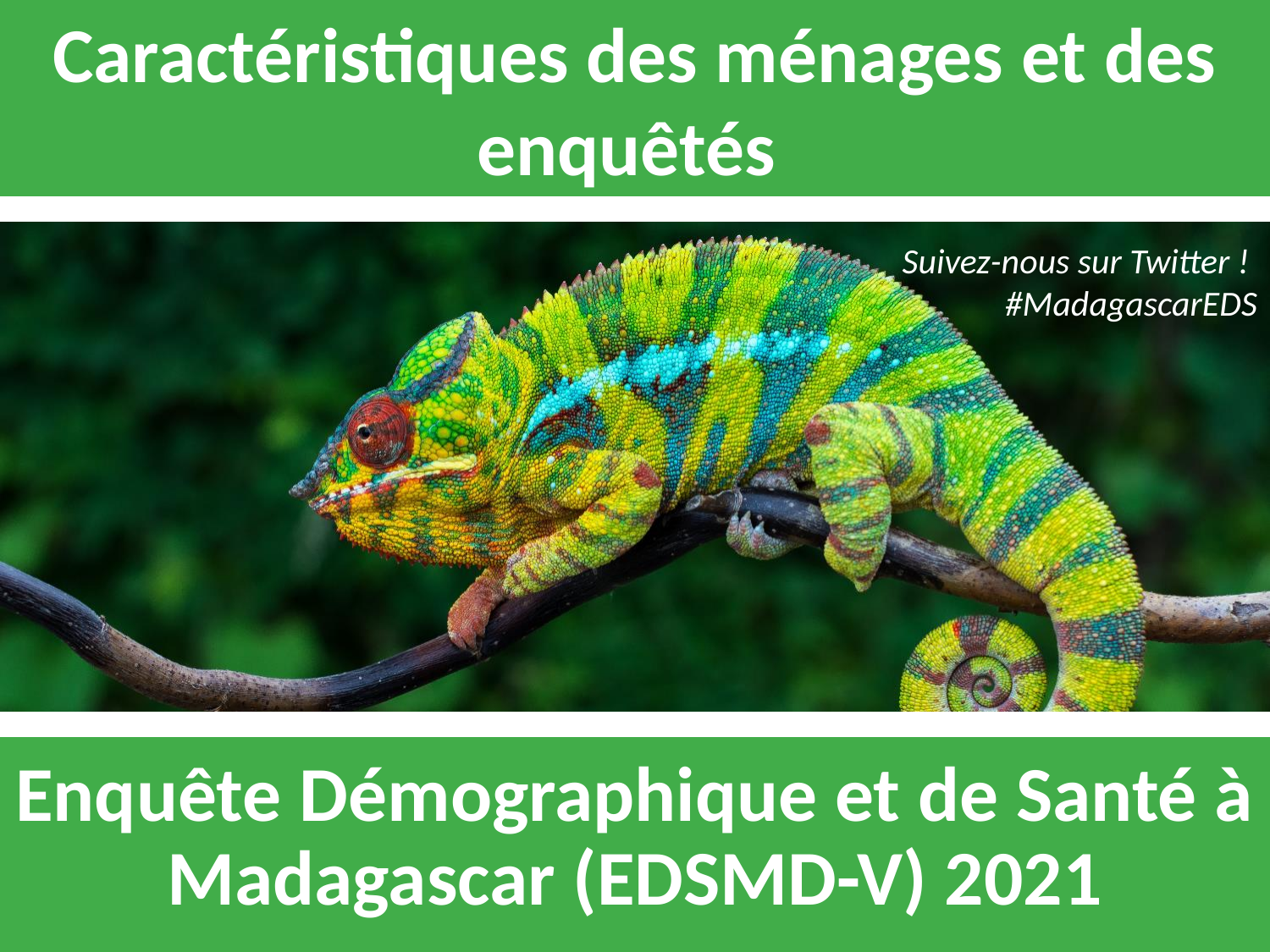

Caractéristiques des ménages et des enquêtés
Suivez-nous sur Twitter !
#MadagascarEDS